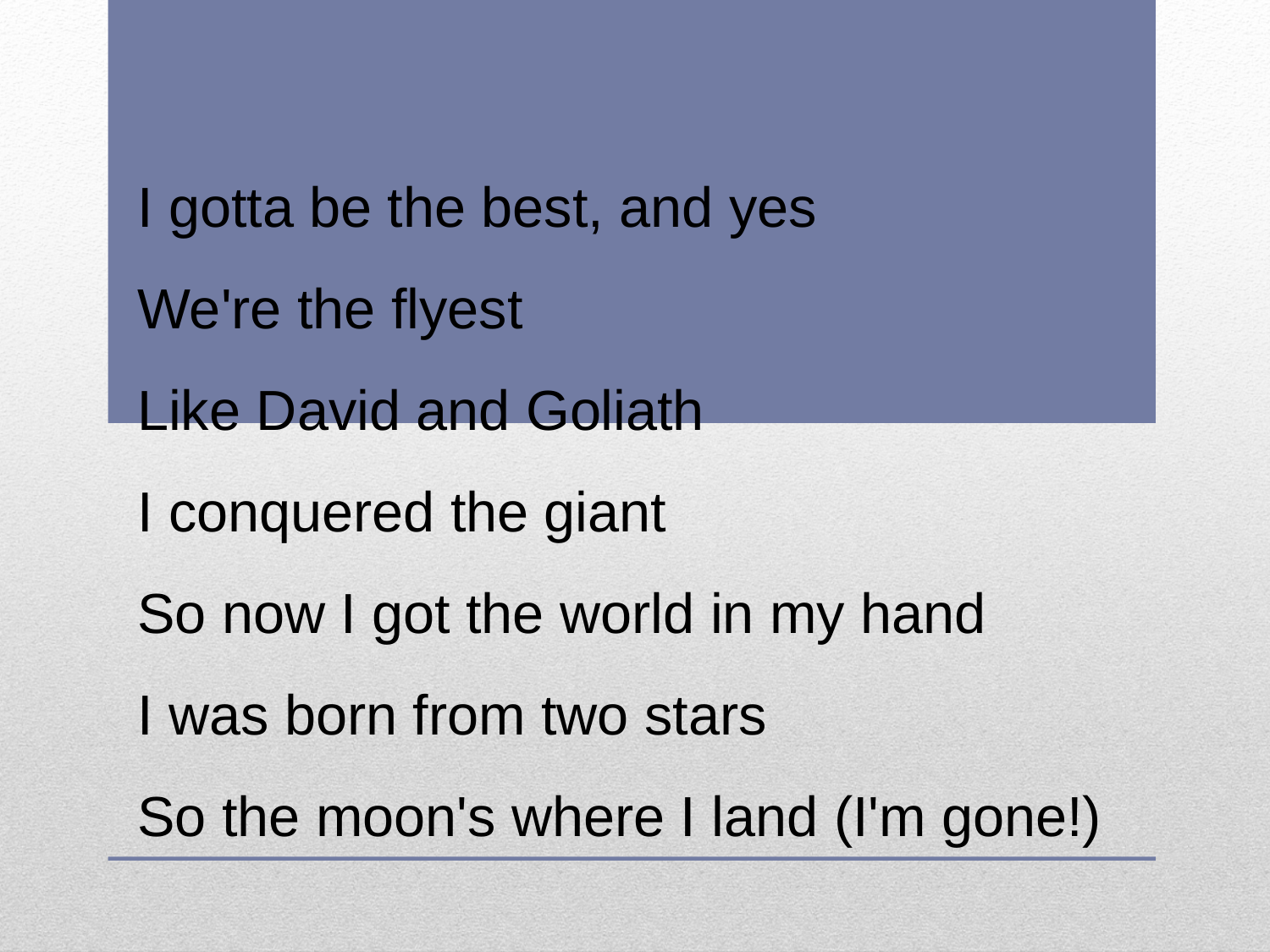

I gotta be the best, and yes
We're the flyest
Like David and Goliath
I conquered the giant
So now I got the world in my hand
I was born from two stars
So the moon's where I land (I'm gone!)